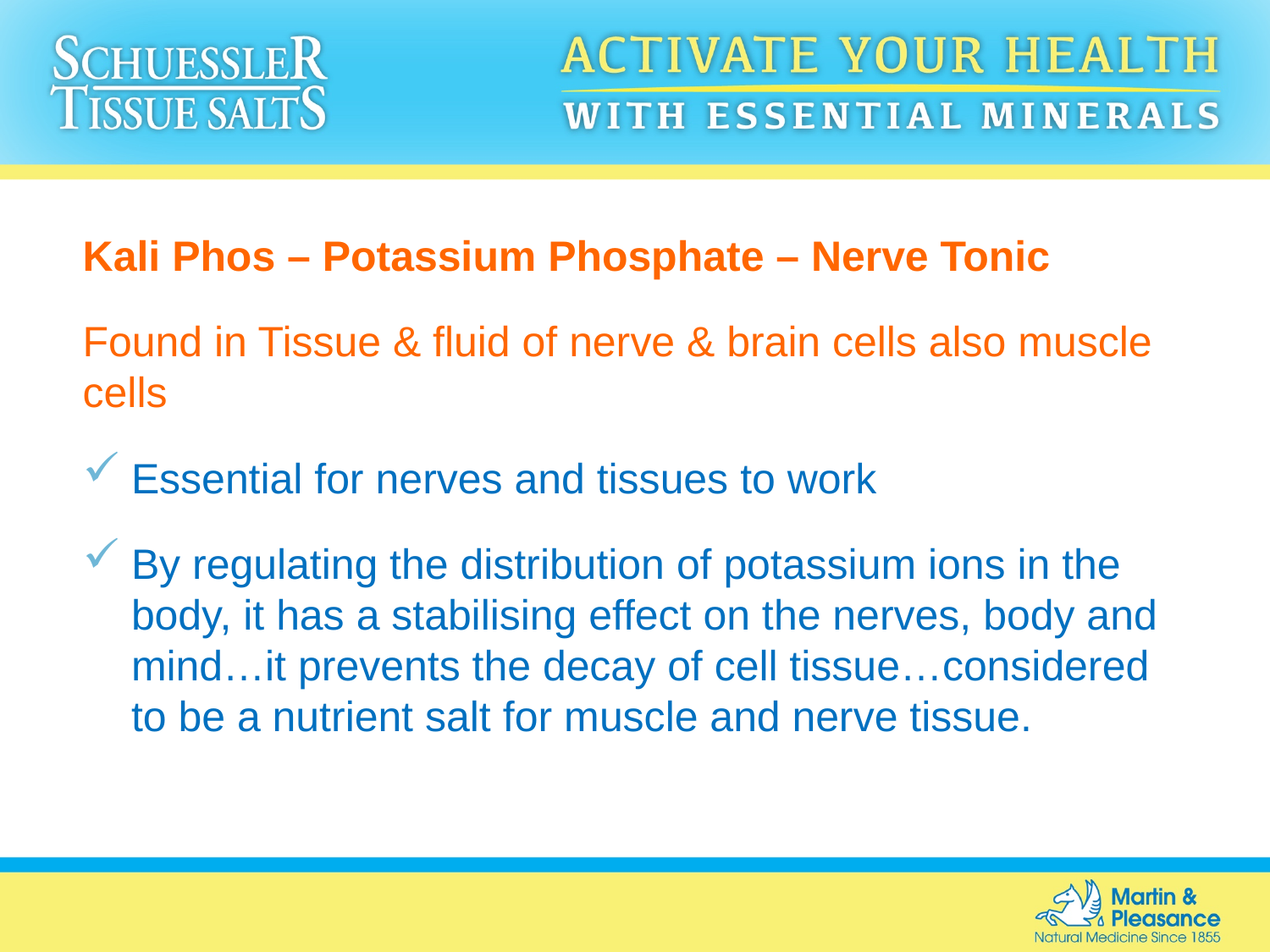

Kali Phos – Potassium Phosphate – Nerve Tonic
Found in Tissue & fluid of nerve & brain cells also muscle cells
Essential for nerves and tissues to work
By regulating the distribution of potassium ions in the body, it has a stabilising effect on the nerves, body and mind…it prevents the decay of cell tissue…considered to be a nutrient salt for muscle and nerve tissue.